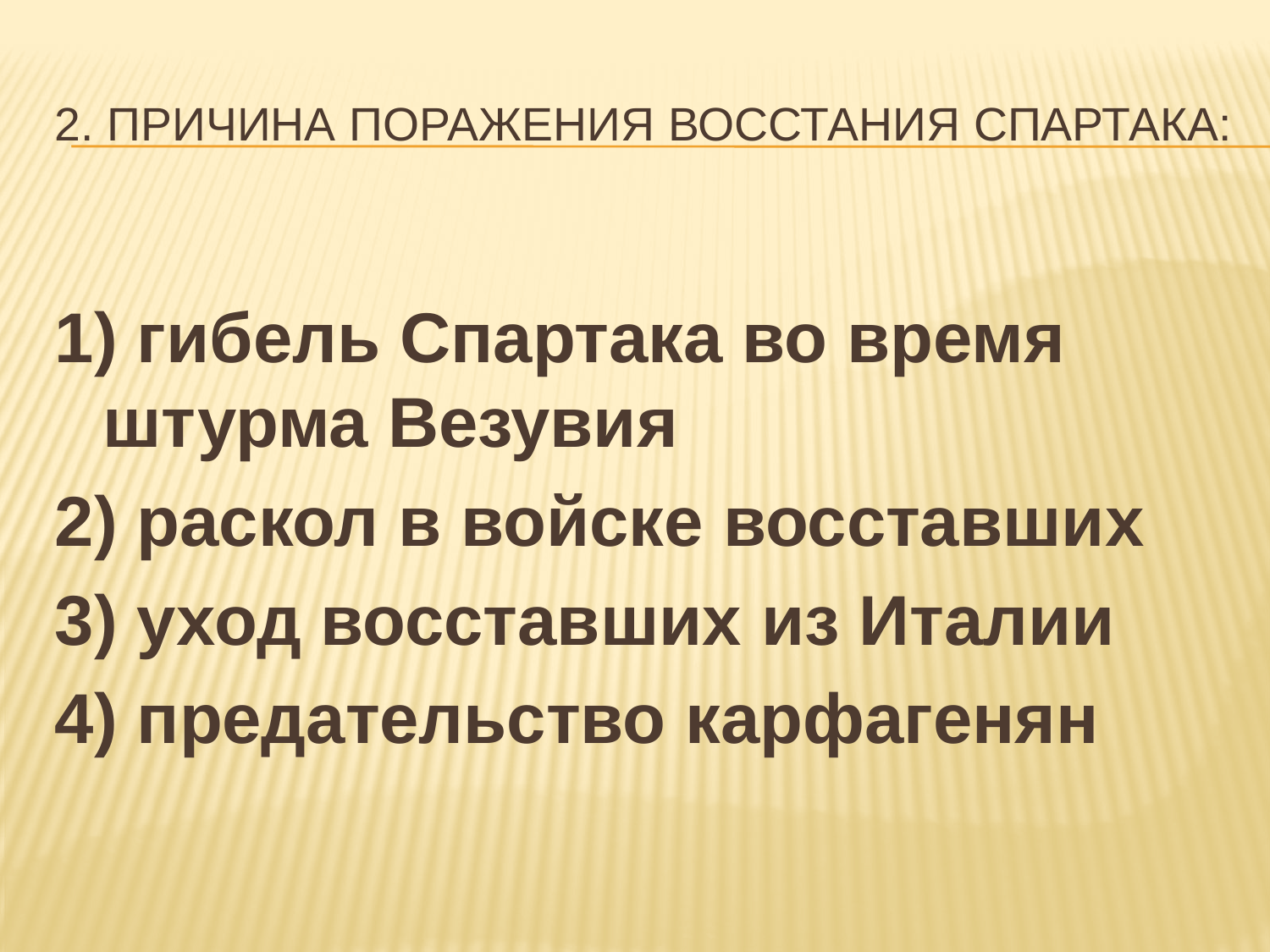

# 2. Причина поражения восстания Спартака:
1) гибель Спартака во время штурма Везувия
2) раскол в войске восставших
3) уход восставших из Италии
4) предательство карфагенян